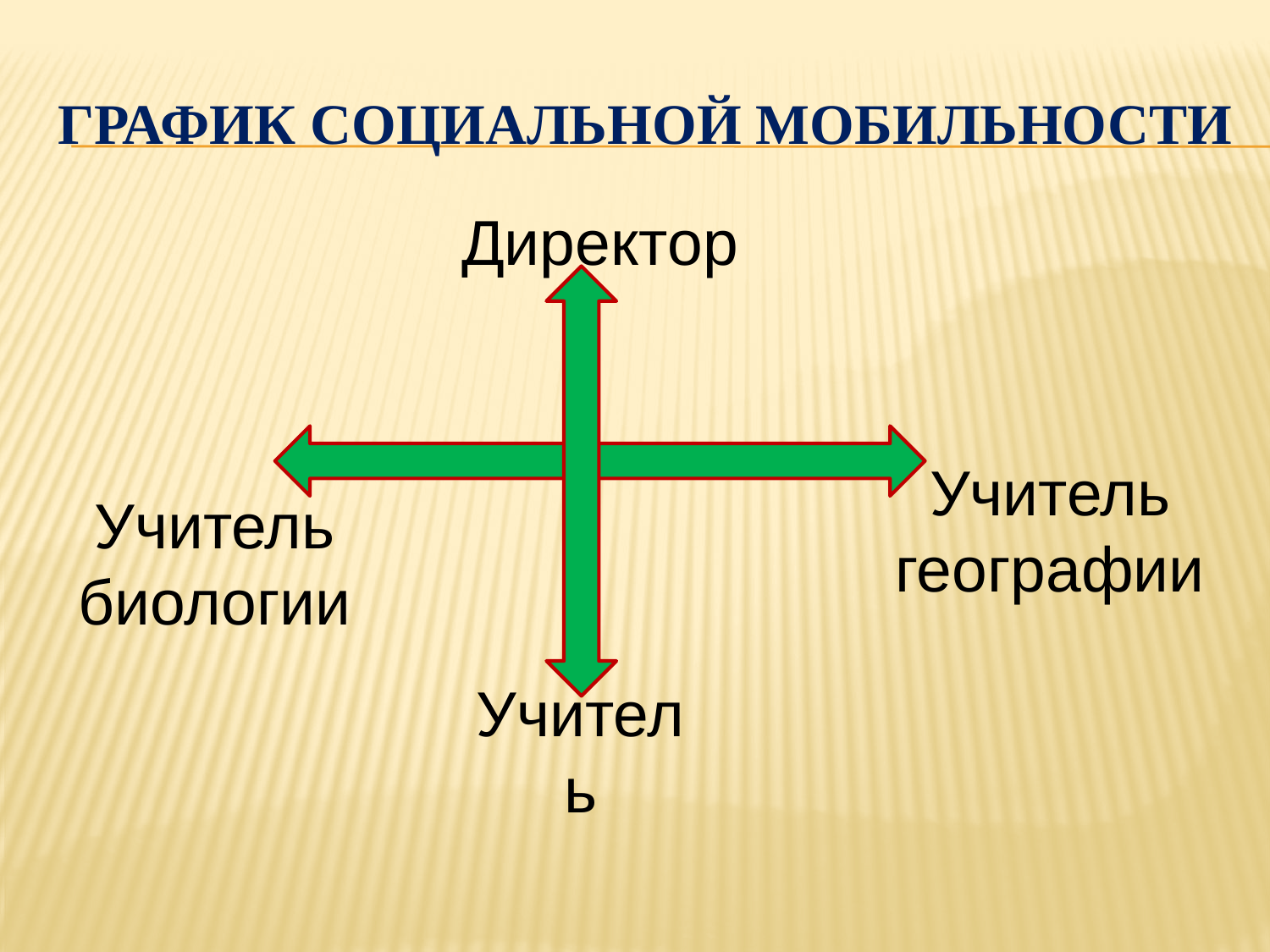

# График социальной мобильности
Директор

Учитель географии
Учитель биологии
Учитель